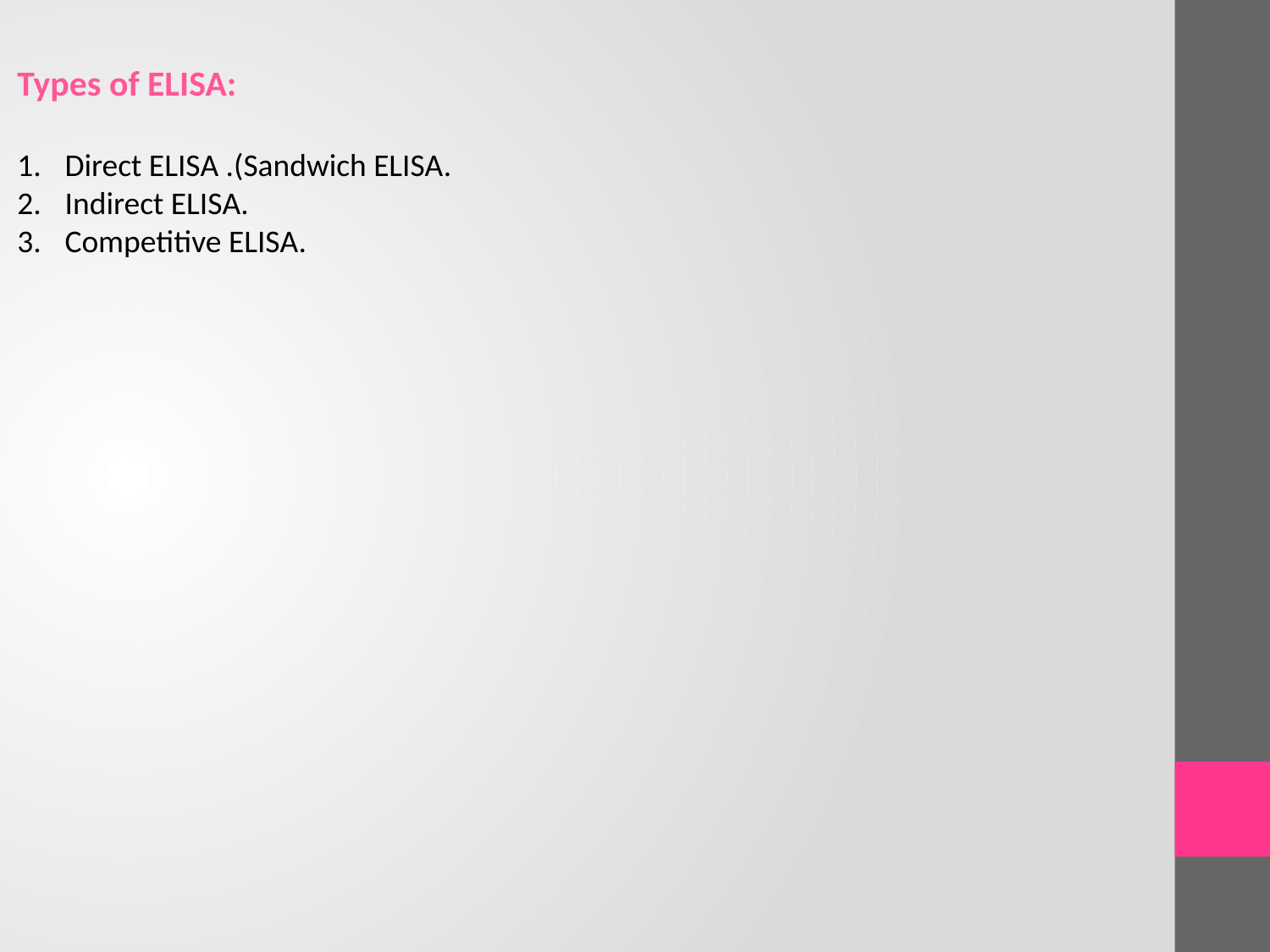

Types of ELISA:

Direct ELISA .(Sandwich ELISA.
Indirect ELISA.
Competitive ELISA.